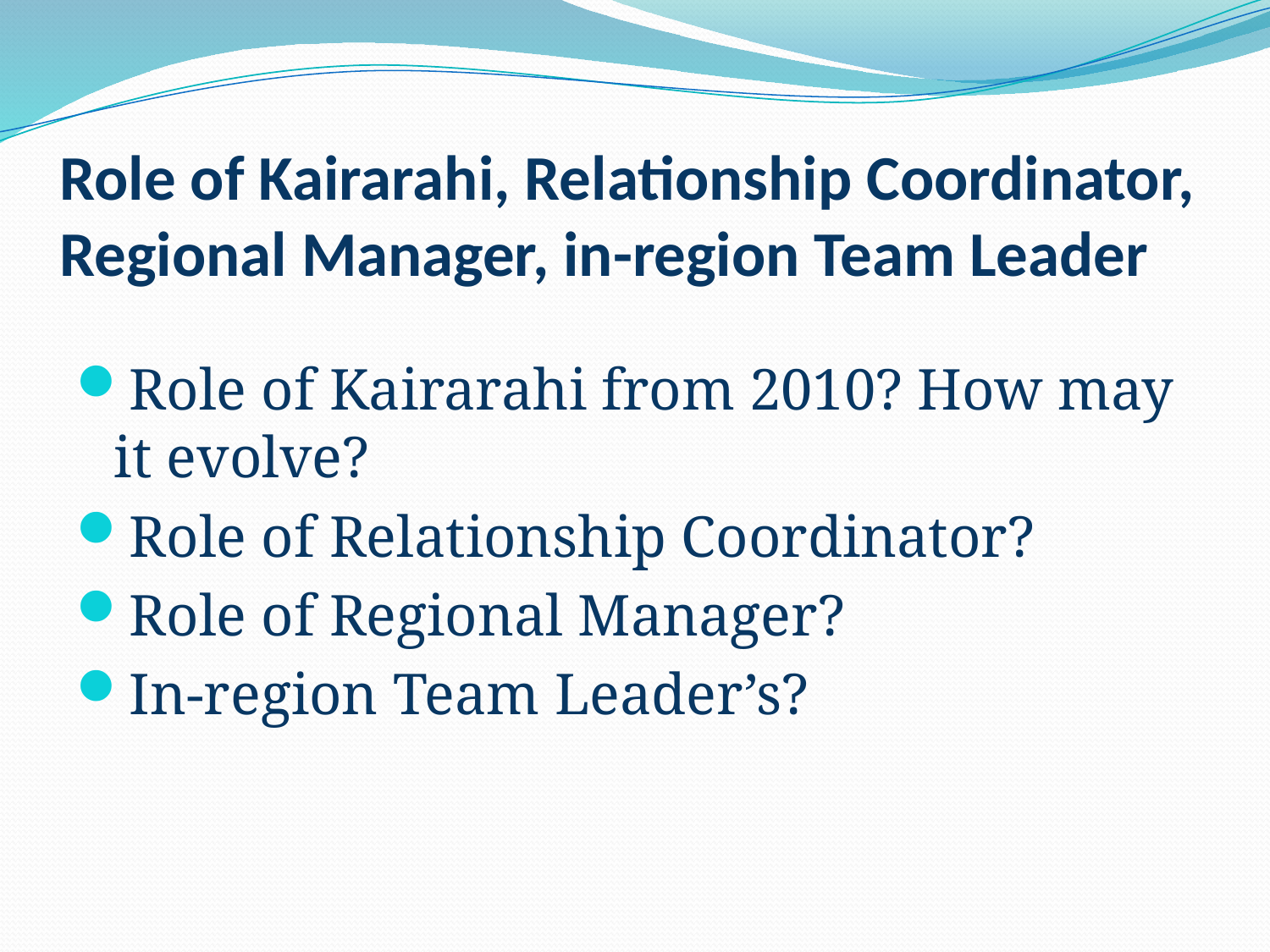

# Role of Kairarahi, Relationship Coordinator, Regional Manager, in-region Team Leader

Role of Kairarahi from 2010? How may it evolve?
Role of Relationship Coordinator?
Role of Regional Manager?
In-region Team Leader’s?